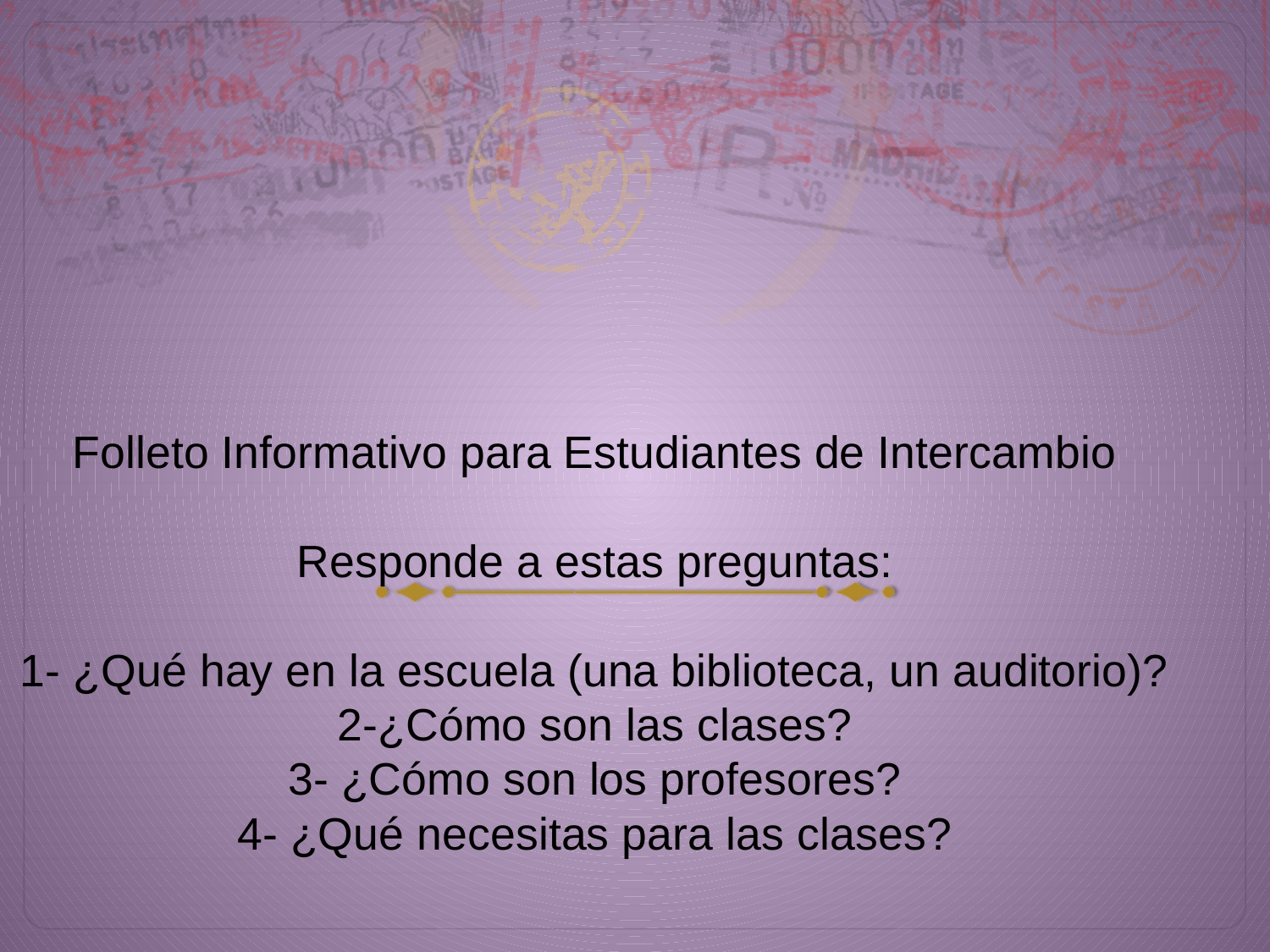

# Folleto Informativo para Estudiantes de Intercambio Responde a estas preguntas: 1- ¿Qué hay en la escuela (una biblioteca, un auditorio)? 2-¿Cómo son las clases? 3- ¿Cómo son los profesores? 4- ¿Qué necesitas para las clases?